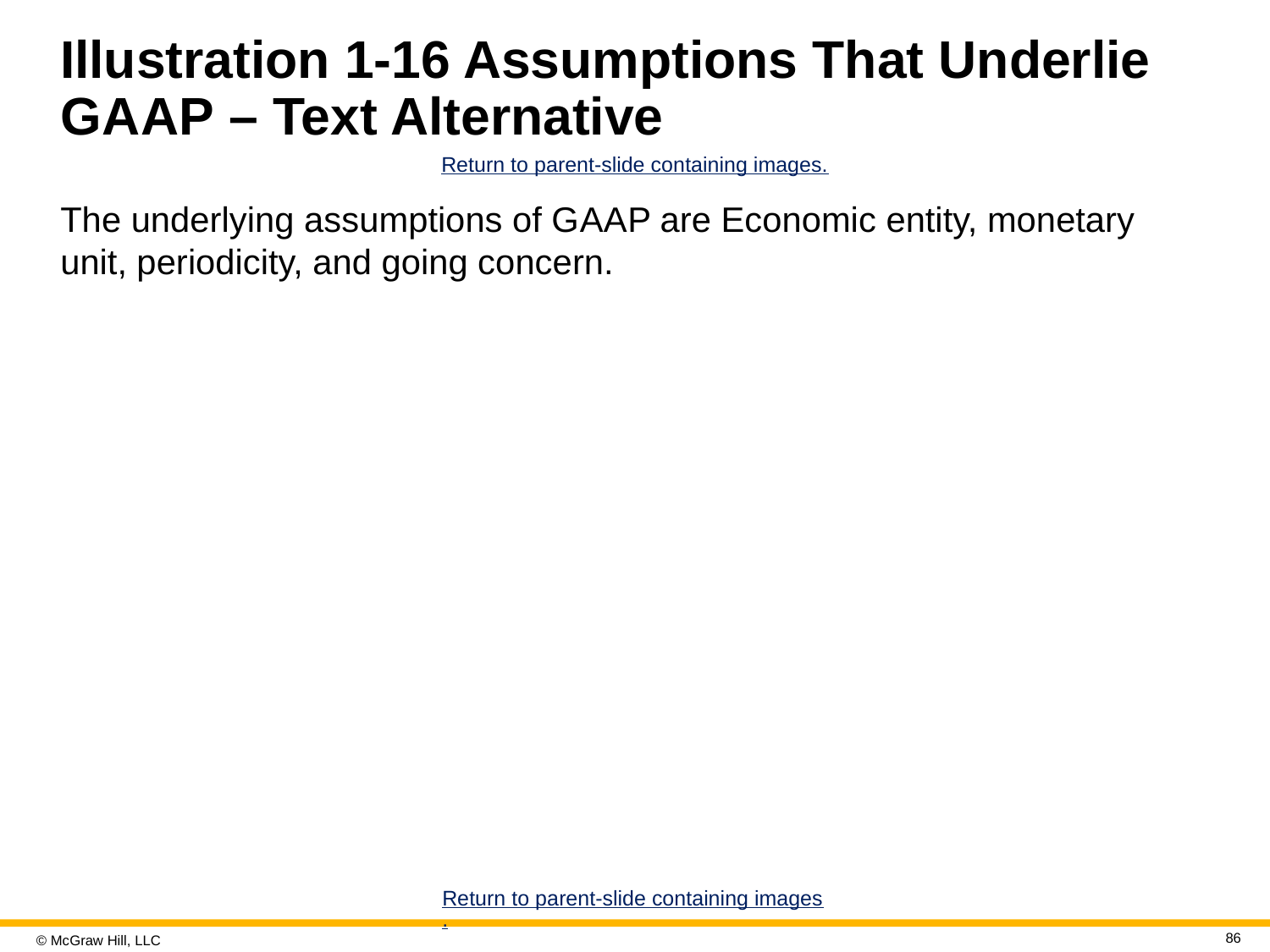

# Illustration 1-16 Assumptions That Underlie G A A P – Text Alternative
Return to parent-slide containing images.
The underlying assumptions of G A A P are Economic entity, monetary unit, periodicity, and going concern.
Return to parent-slide containing images.
86